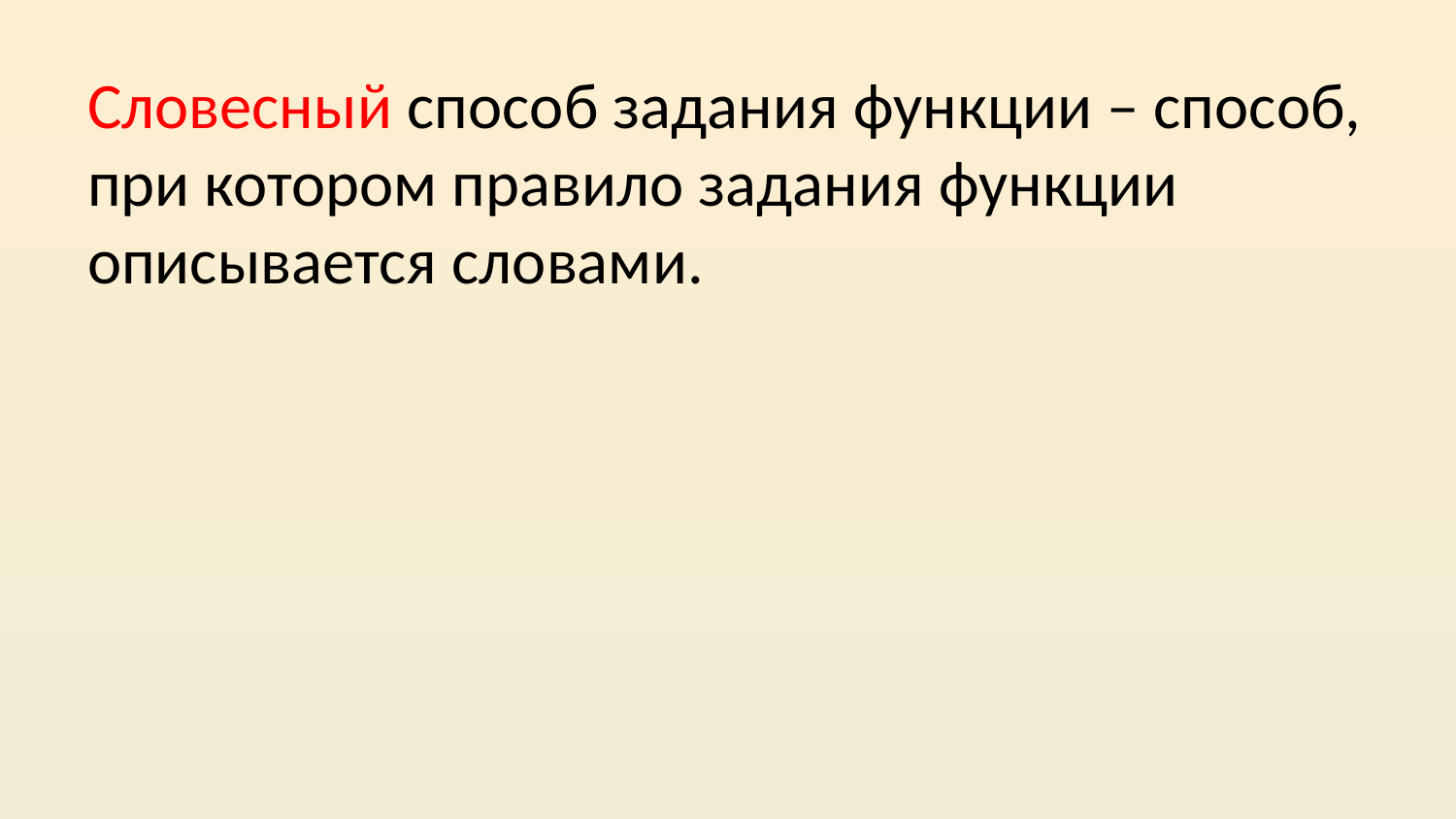

Словесный способ задания функции – способ, при котором правило задания функции описывается словами.